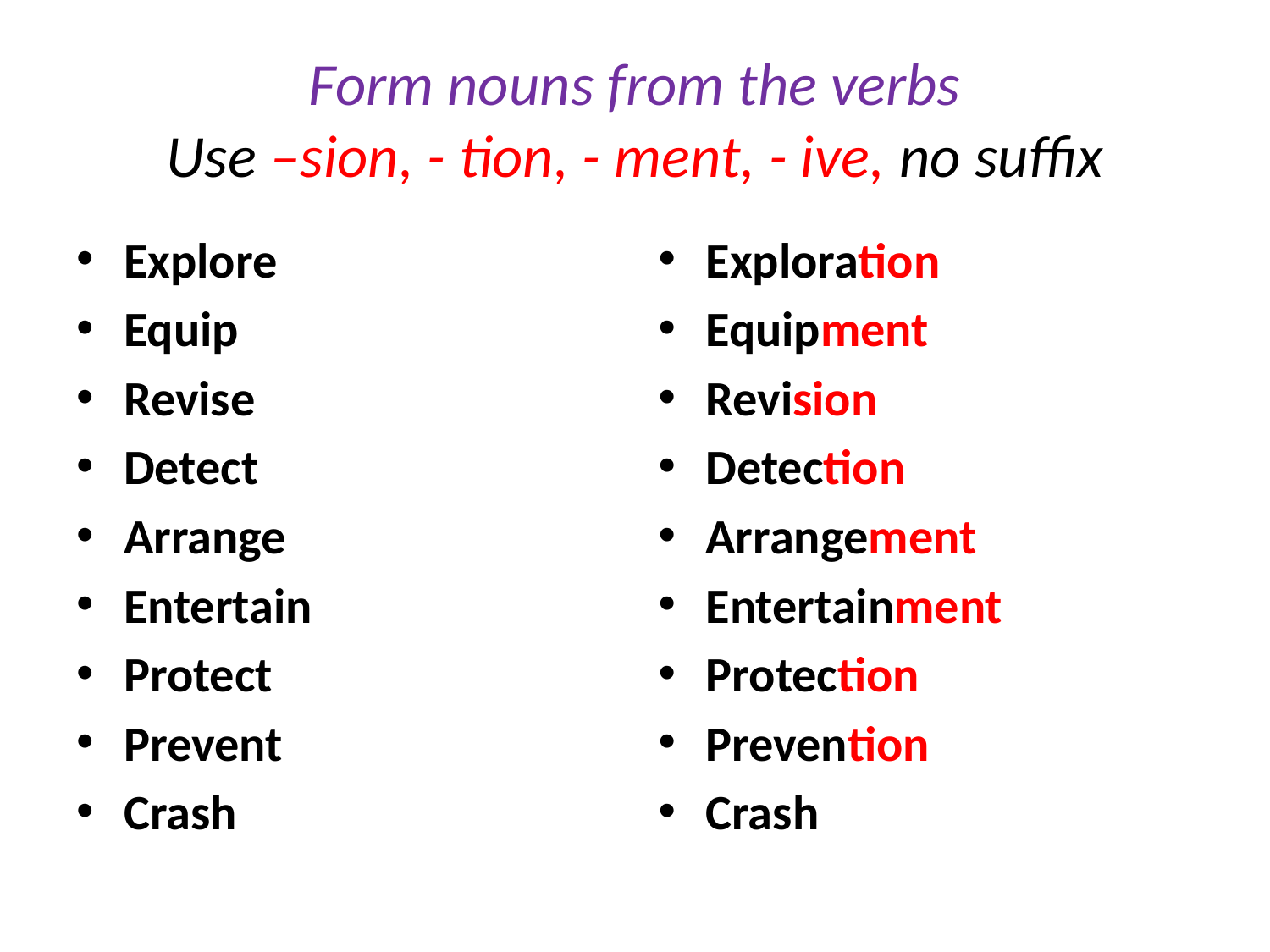

# Form nouns from the verbs Use –sion, - tion, - ment, - ive, no suffix
Explore
Equip
Revise
Detect
Arrange
Entertain
Protect
Prevent
Crash
Exploration
Equipment
Revision
Detection
Arrangement
Entertainment
Protection
Prevention
Crash